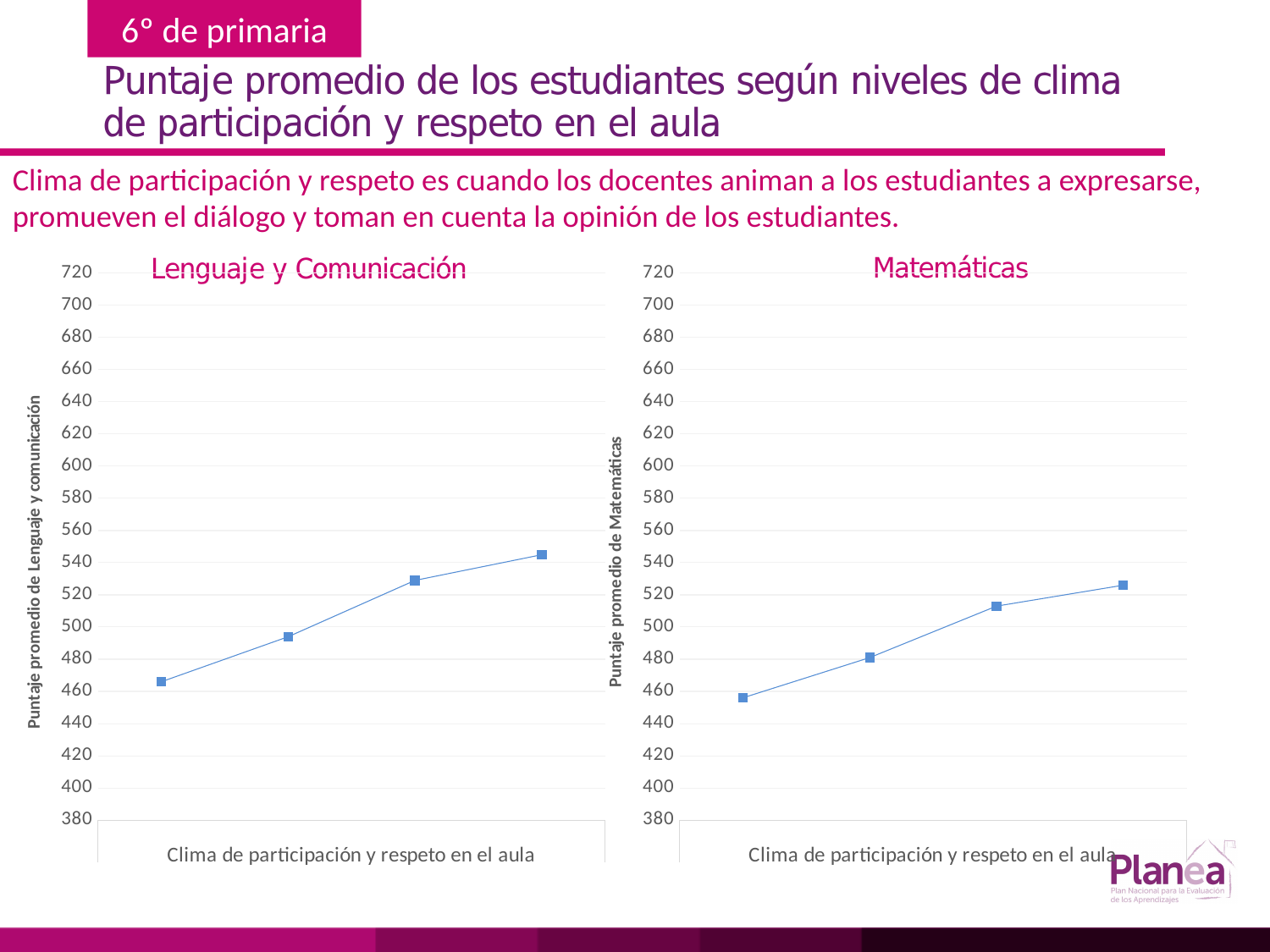

# Puntaje promedio de los estudiantes según niveles de clima de participación y respeto en el aula

Clima de participación y respeto es cuando los docentes animan a los estudiantes a expresarse, promueven el diálogo y toman en cuenta la opinión de los estudiantes.
Matemáticas

### Chart

| Category |  |
|---|---|
|   | 466.0 |
|   | 494.0 |
|   | 529.0 |
|   | 545.0 |

### Chart

| Category |  |
|---|---|
|   | 456.0 |
|   | 481.0 |
|   | 513.0 |
|   | 526.0 |
Lenguaje y Comunicación